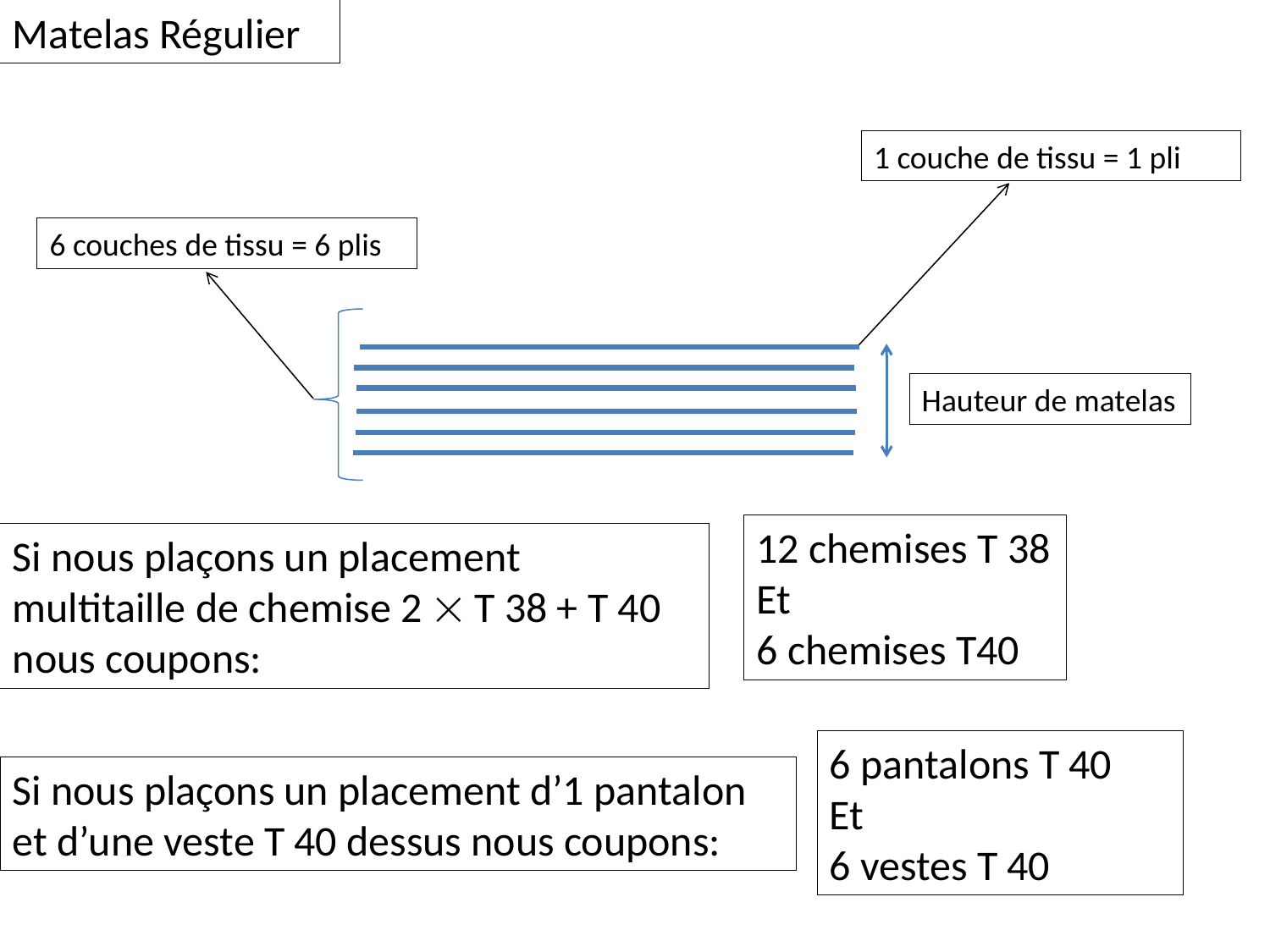

Matelas Régulier
1 couche de tissu = 1 pli
6 couches de tissu = 6 plis

Hauteur de matelas
12 chemises T 38
Et
6 chemises T40
Si nous plaçons un placement multitaille de chemise 2 × T 38 + T 40 nous coupons:
6 pantalons T 40
Et
6 vestes T 40
Si nous plaçons un placement d’1 pantalon et d’une veste T 40 dessus nous coupons: